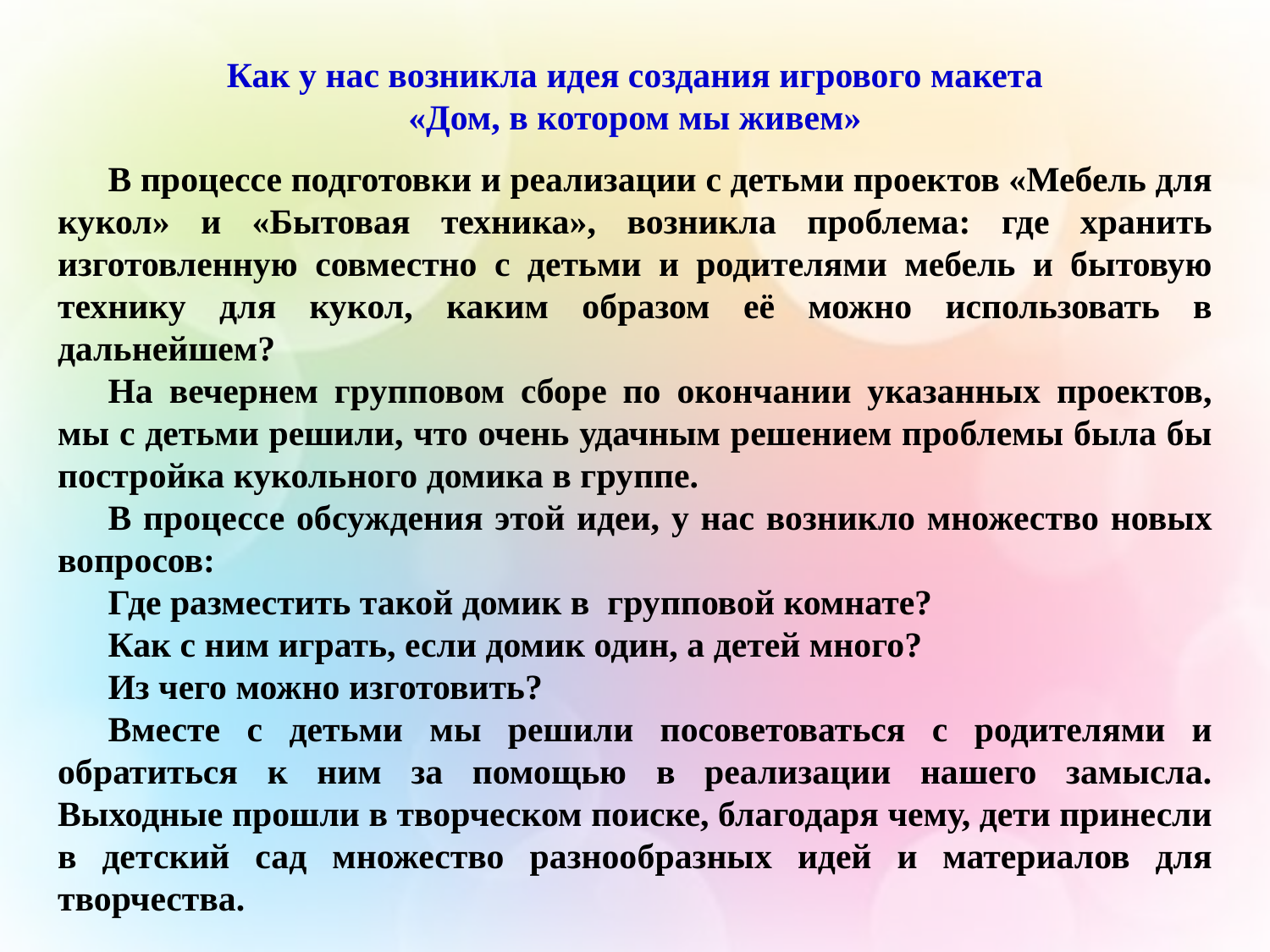

Как у нас возникла идея создания игрового макета
«Дом, в котором мы живем»

В процессе подготовки и реализации с детьми проектов «Мебель для кукол» и «Бытовая техника», возникла проблема: где хранить изготовленную совместно с детьми и родителями мебель и бытовую технику для кукол, каким образом её можно использовать в дальнейшем?
На вечернем групповом сборе по окончании указанных проектов, мы с детьми решили, что очень удачным решением проблемы была бы постройка кукольного домика в группе.
В процессе обсуждения этой идеи, у нас возникло множество новых вопросов:
Где разместить такой домик в  групповой комнате?
Как с ним играть, если домик один, а детей много?
Из чего можно изготовить?
Вместе с детьми мы решили посоветоваться с родителями и обратиться к ним за помощью в реализации нашего замысла. Выходные прошли в творческом поиске, благодаря чему, дети принесли в детский сад множество разнообразных идей и материалов для творчества.